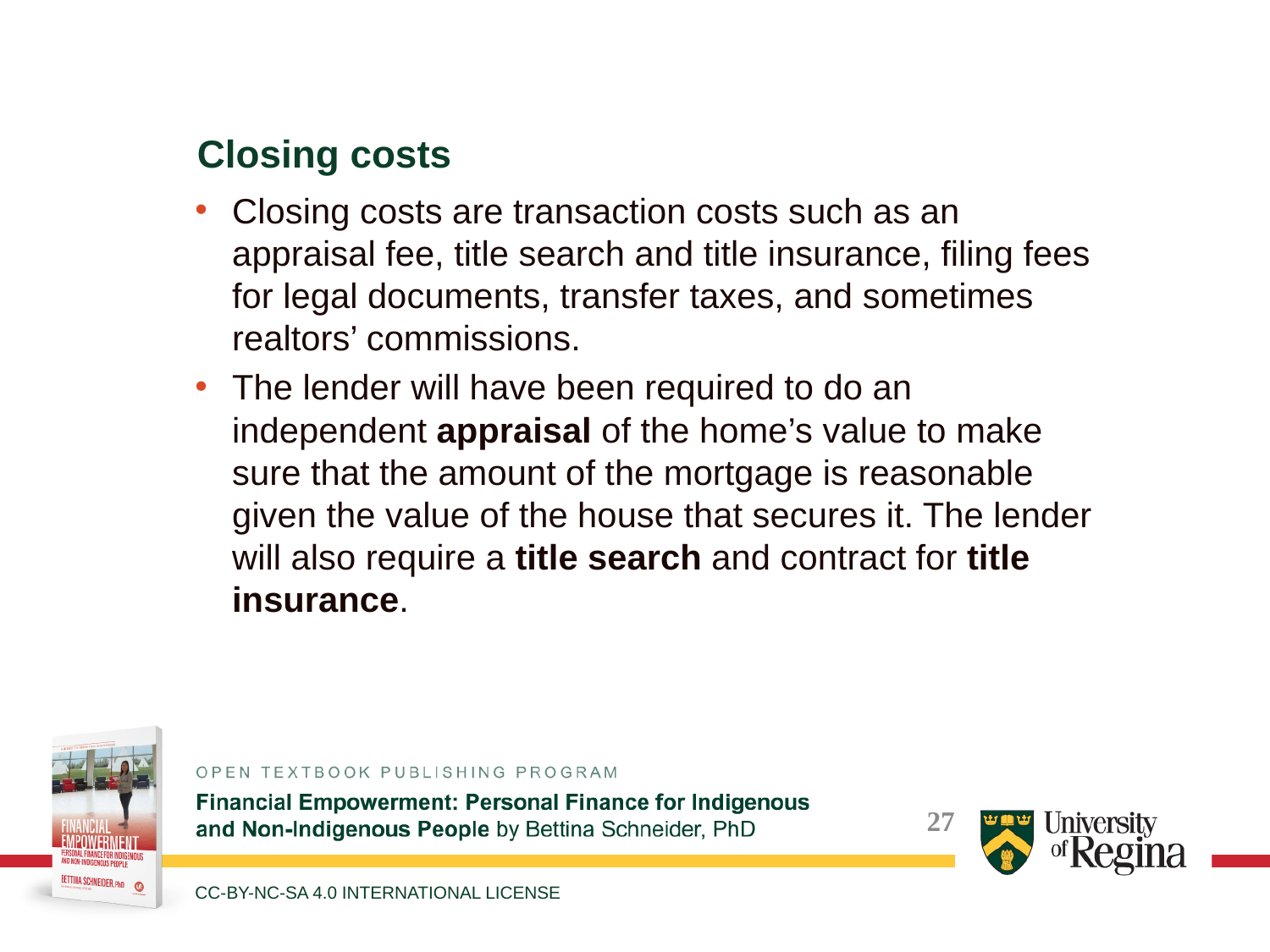

Closing costs
Closing costs are transaction costs such as an appraisal fee, title search and title insurance, filing fees for legal documents, transfer taxes, and sometimes realtors’ commissions.
The lender will have been required to do an independent appraisal of the home’s value to make sure that the amount of the mortgage is reasonable given the value of the house that secures it. The lender will also require a title search and contract for title insurance.

CC-BY-NC-SA 4.0 INTERNATIONAL LICENSE